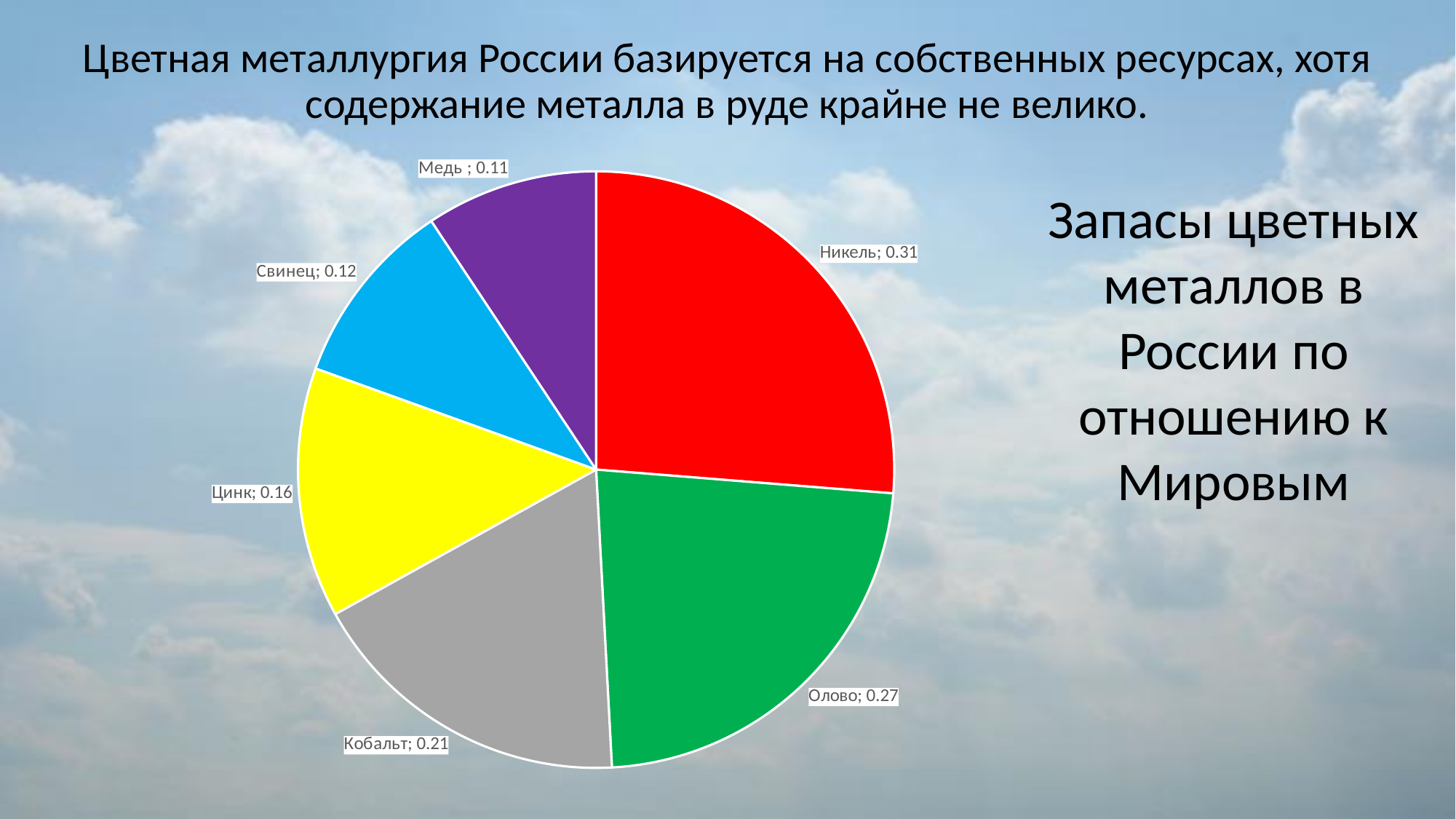

# Цветная металлургия России базируется на собственных ресурсах, хотя содержание металла в руде крайне не велико.

### Chart

| Category | Продажи |
|---|---|
| Никель | 0.31 |
| Олово | 0.27 |
| Кобальт | 0.21 |
| Цинк | 0.16 |
| Свинец | 0.12 |
| Медь  | 0.11 |
Запасы цветных металлов в России по отношению к Мировым